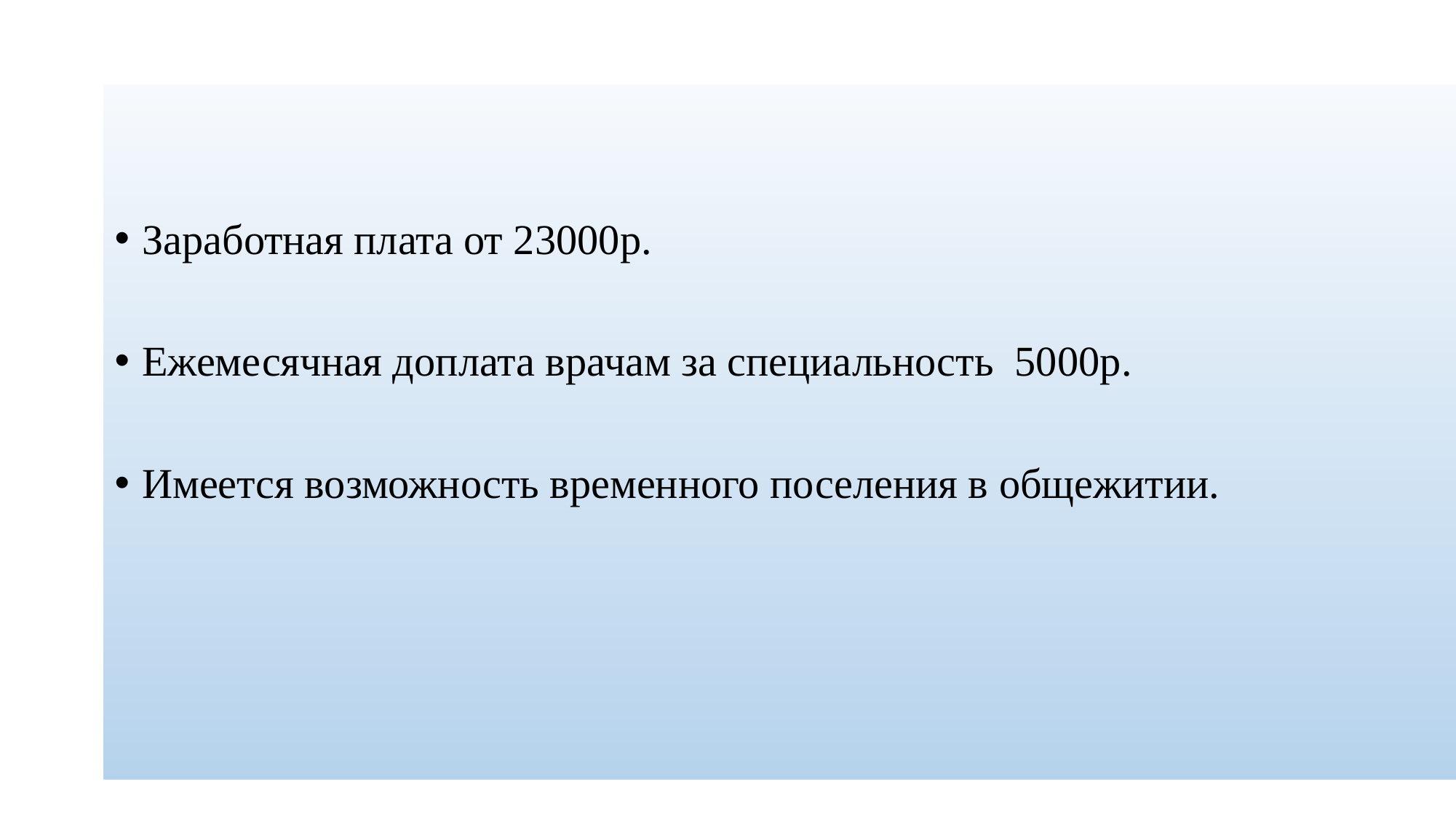

#

Заработная плата от 23000р.

Ежемесячная доплата врачам за специальность  5000р.

Имеется возможность временного поселения в общежитии.